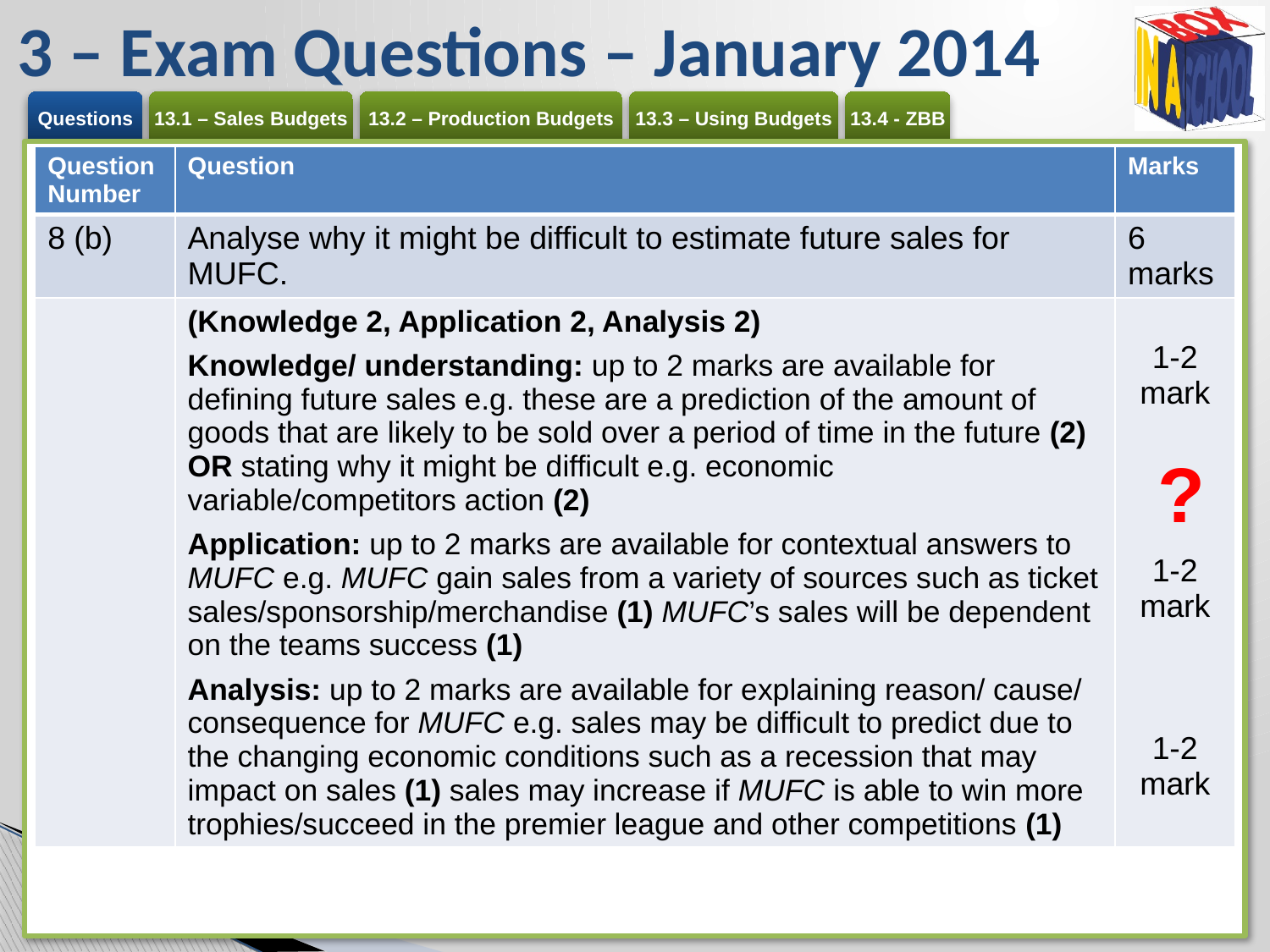

# 3 – Exam Questions – January 2014
| Question Number | Question | Marks |
| --- | --- | --- |
| 8 (b) | Analyse why it might be difficult to estimate future sales for MUFC. | 6 marks |
|  | (Knowledge 2, Application 2, Analysis 2) Knowledge/ understanding: up to 2 marks are available for defining future sales e.g. these are a prediction of the amount of goods that are likely to be sold over a period of time in the future (2) OR stating why it might be difficult e.g. economic variable/competitors action (2) Application: up to 2 marks are available for contextual answers to MUFC e.g. MUFC gain sales from a variety of sources such as ticket sales/sponsorship/merchandise (1) MUFC’s sales will be dependent on the teams success (1) Analysis: up to 2 marks are available for explaining reason/ cause/ consequence for MUFC e.g. sales may be difficult to predict due to the changing economic conditions such as a recession that may impact on sales (1) sales may increase if MUFC is able to win more trophies/succeed in the premier league and other competitions (1) | 1-2 mark 1-2 mark 1-2 mark |
?